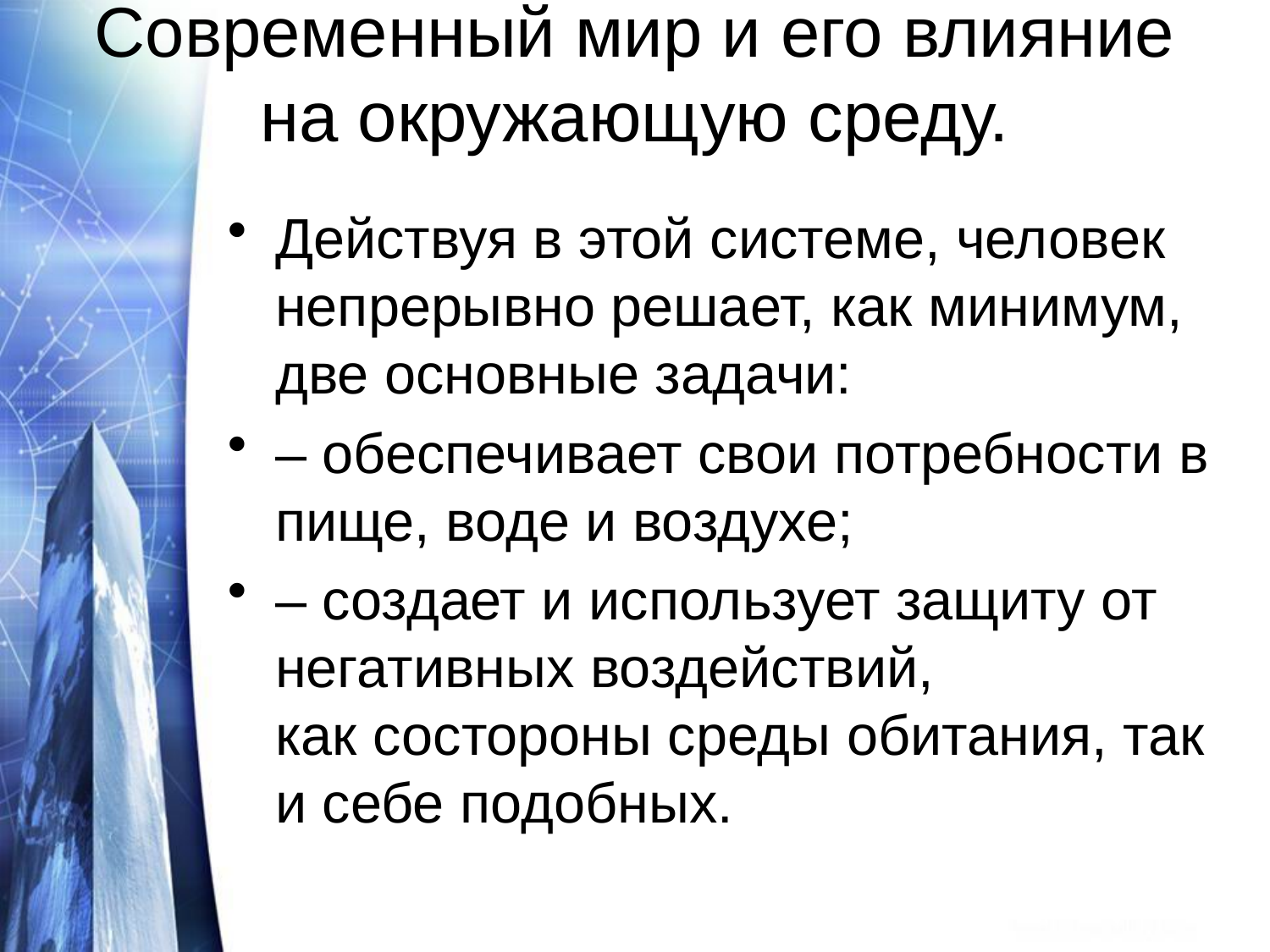

# Современный мир и его влияние на окружающую среду.
Действуя в этой системе, человек непрерывно решает, как минимум, две основные задачи:
– обеспечивает свои потребности в пище, воде и воздухе;
– создает и использует защиту от негативных воздействий, как состороны среды обитания, так и себе подобных.